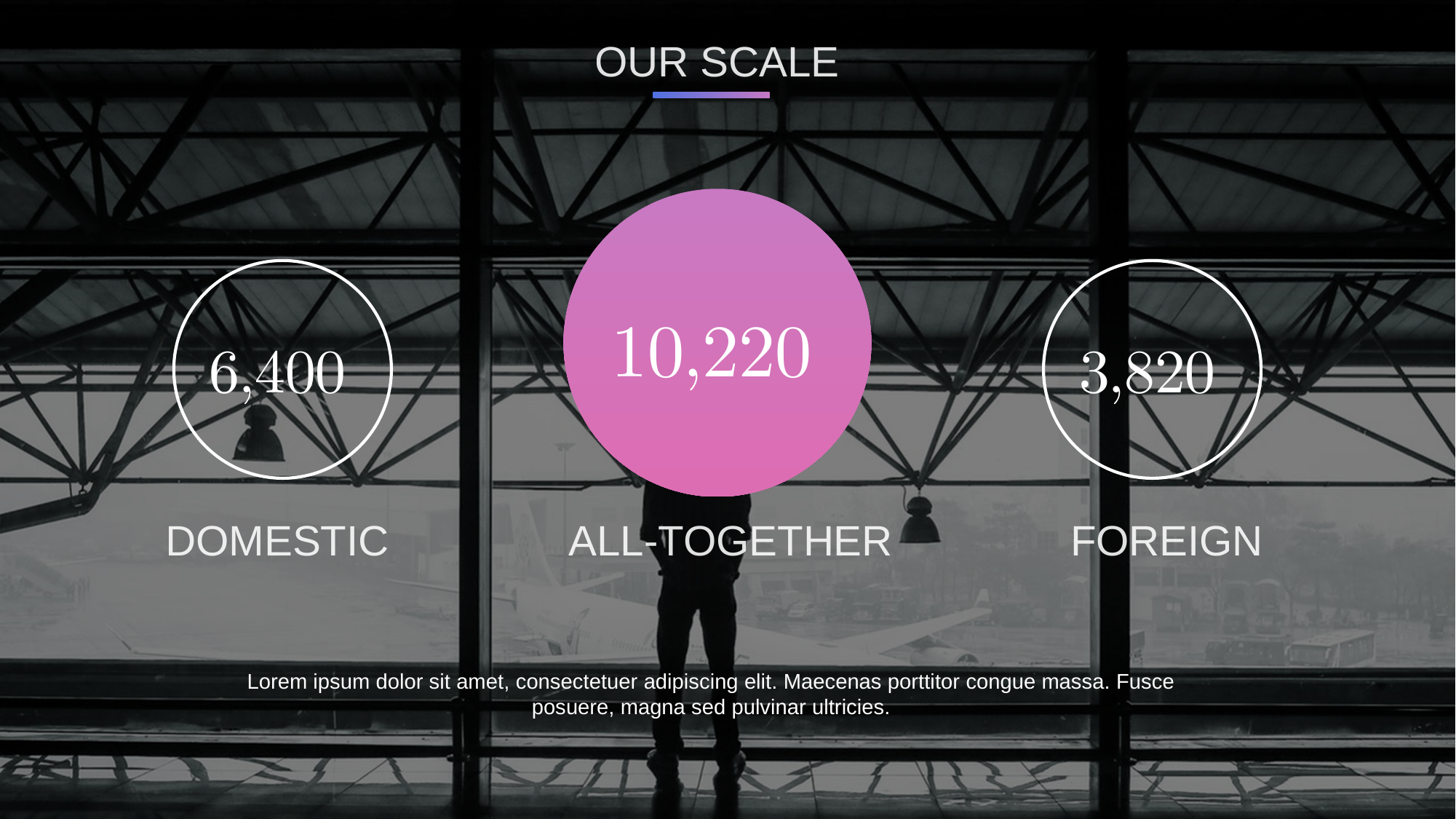

OUR SCALE

10,220
6,400
3,820
DOMESTIC
ALL-TOGETHER
FOREIGN
Lorem ipsum dolor sit amet, consectetuer adipiscing elit. Maecenas porttitor congue massa. Fusce posuere, magna sed pulvinar ultricies.